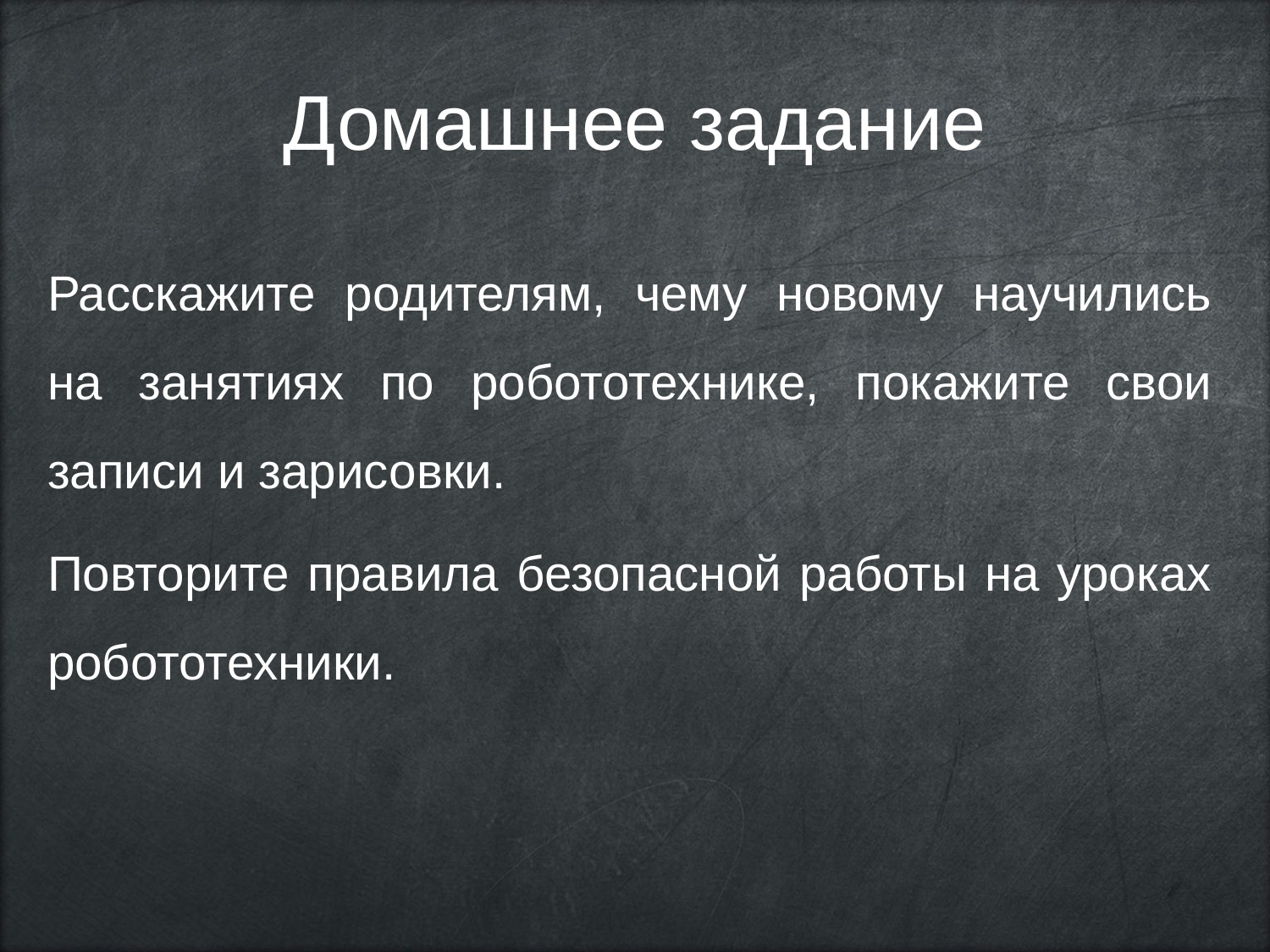

Домашнее задание
Расскажите родителям, чему новому научились на занятиях по робототехнике, покажите свои записи и зарисовки.
Повторите правила безопасной работы на уроках робототехники.